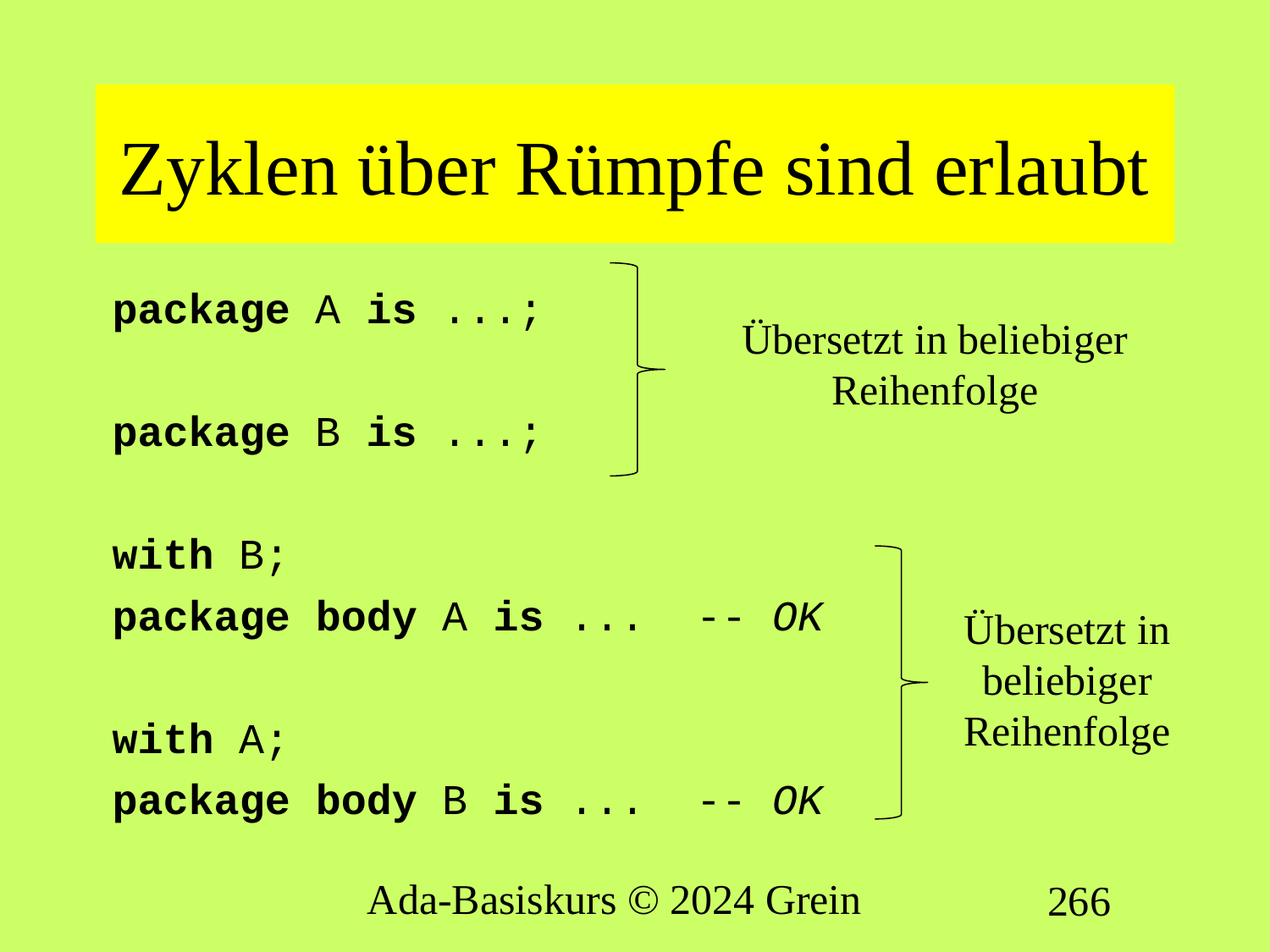

# Zyklen über Rümpfe sind erlaubt

package A is ...;

package B is ...;

with B;
package body A is ...  -- OK

with A;
package body B is ...  -- OK
Übersetzt in beliebiger Reihenfolge

Übersetzt in beliebiger Reihenfolge
Ada-Basiskurs © 2024 Grein
266